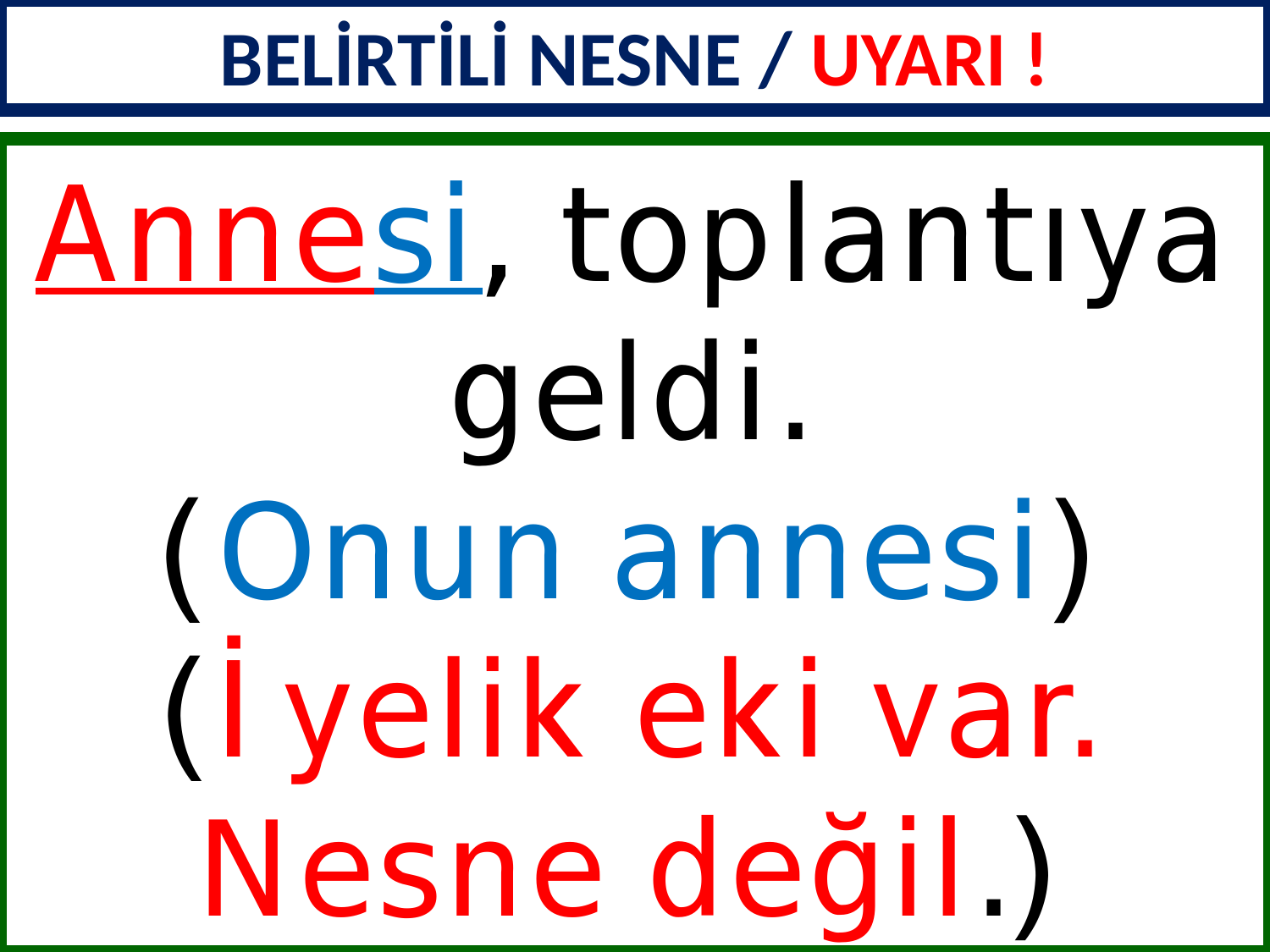

BELİRTİLİ NESNE / UYARI !
Annesi, toplantıya geldi.
(Onun annesi)
(İyelik eki var. Nesne değil.)